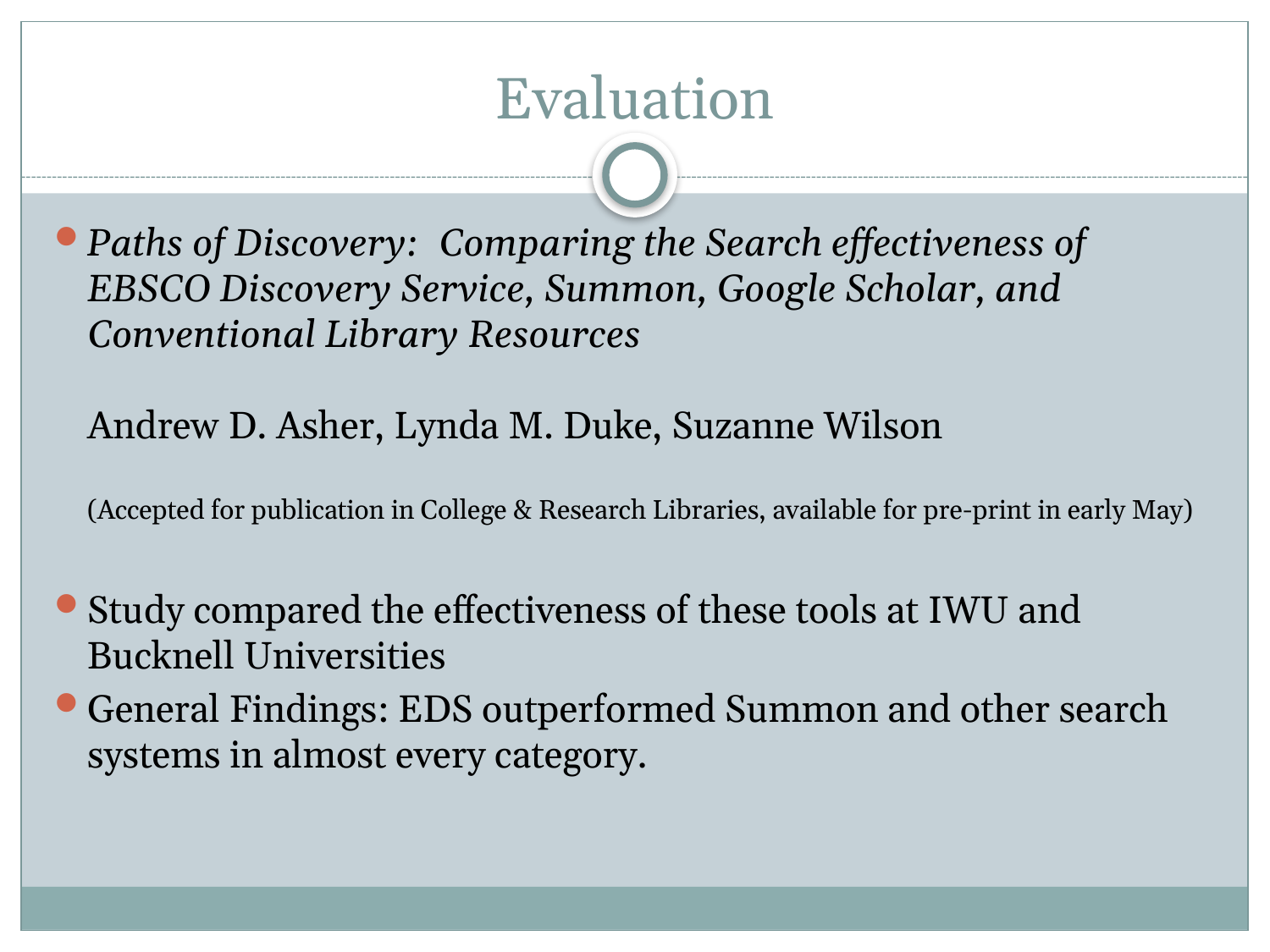

# Evaluation
Paths of Discovery:  Comparing the Search effectiveness of EBSCO Discovery Service, Summon, Google Scholar, and Conventional Library Resources
Andrew D. Asher, Lynda M. Duke, Suzanne Wilson
(Accepted for publication in College & Research Libraries, available for pre-print in early May)

Study compared the effectiveness of these tools at IWU and Bucknell Universities
General Findings: EDS outperformed Summon and other search systems in almost every category.